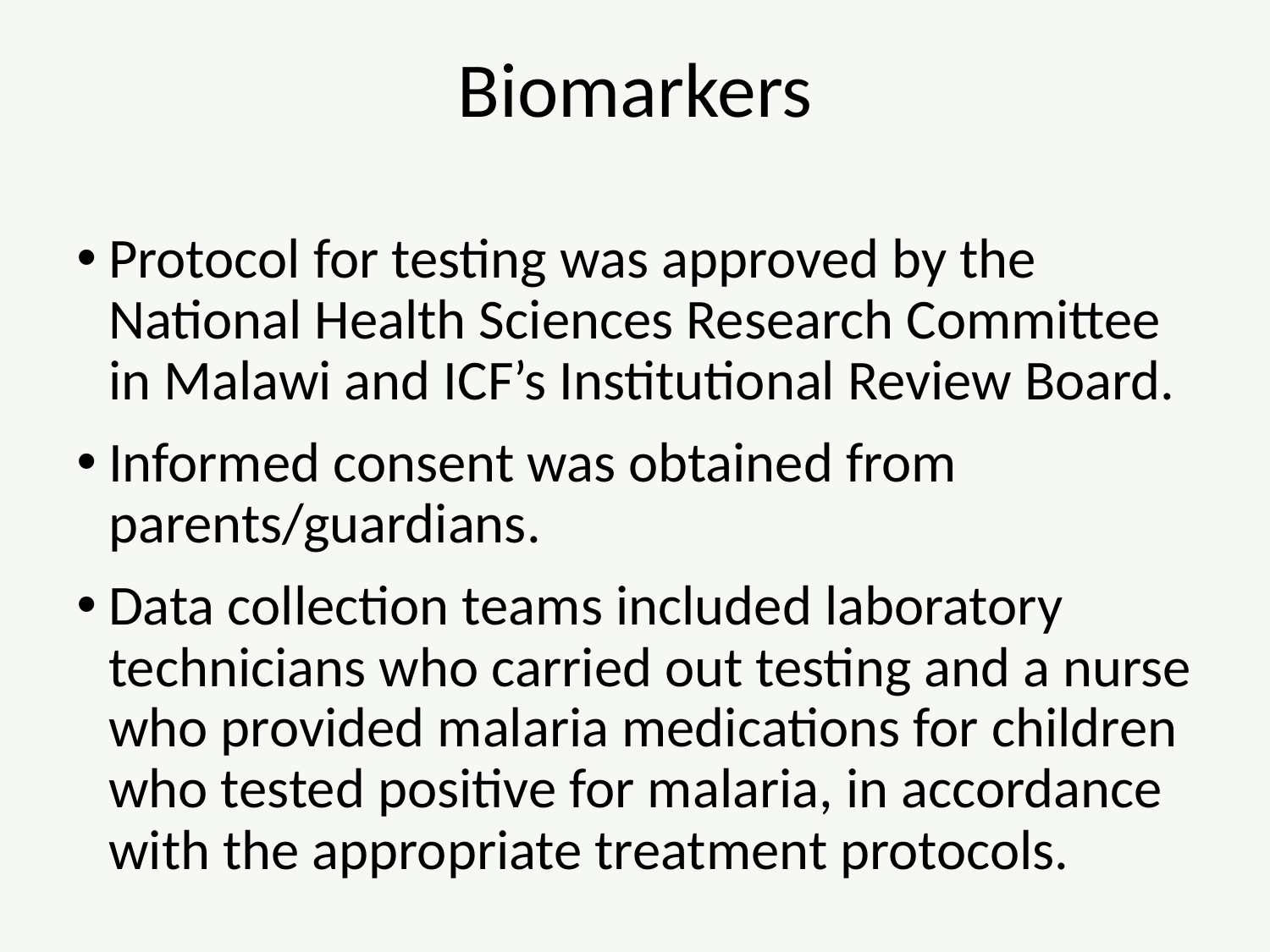

# Biomarkers
Protocol for testing was approved by the National Health Sciences Research Committee in Malawi and ICF’s Institutional Review Board.
Informed consent was obtained from parents/guardians.
Data collection teams included laboratory technicians who carried out testing and a nurse who provided malaria medications for children who tested positive for malaria, in accordance with the appropriate treatment protocols.